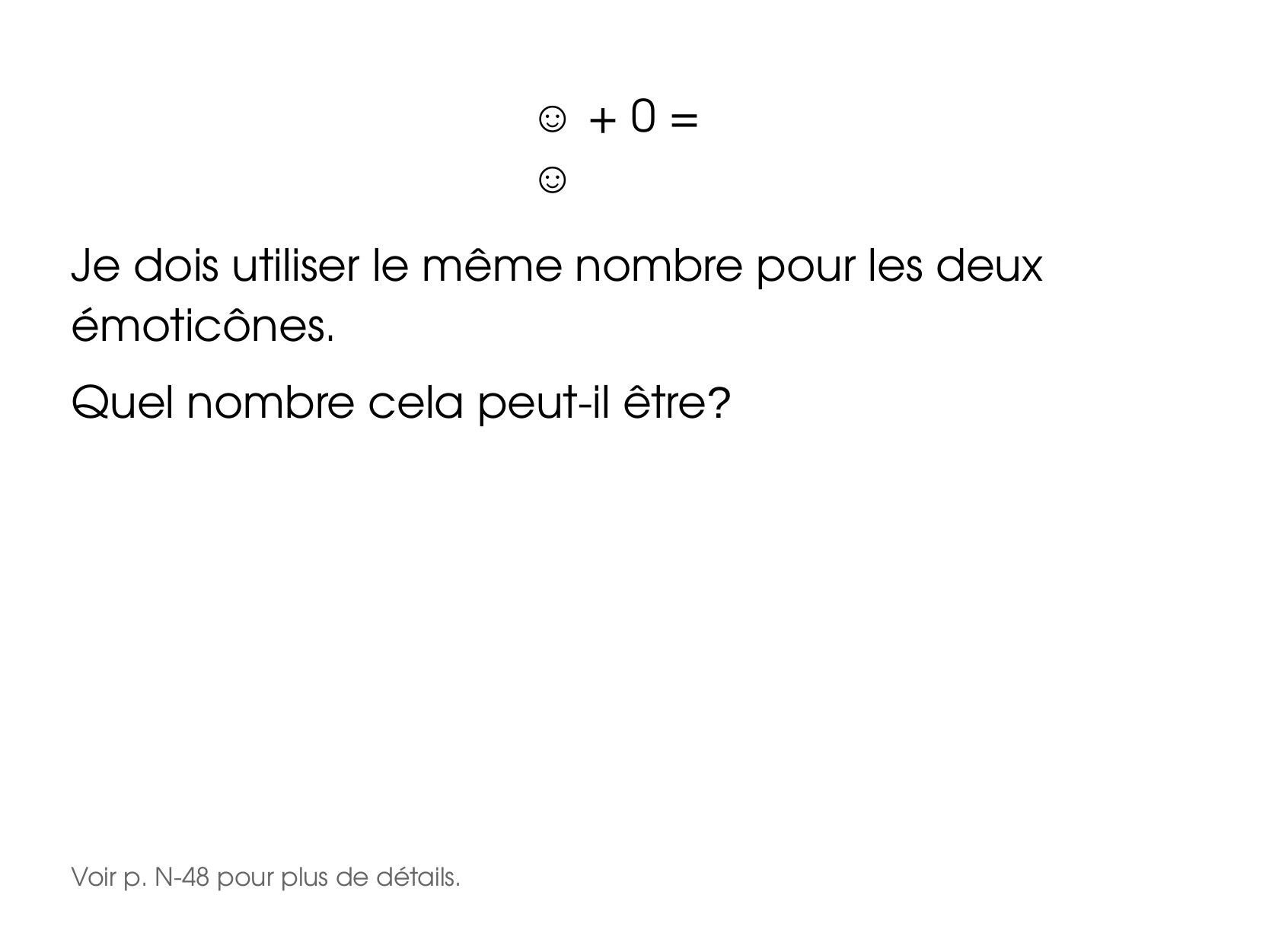

☺ + 0 = ☺
Je dois utiliser le même nombre pour les deux émoticônes.
Quel nombre cela peut-il être?
Voir p. N-48 pour plus de détails.